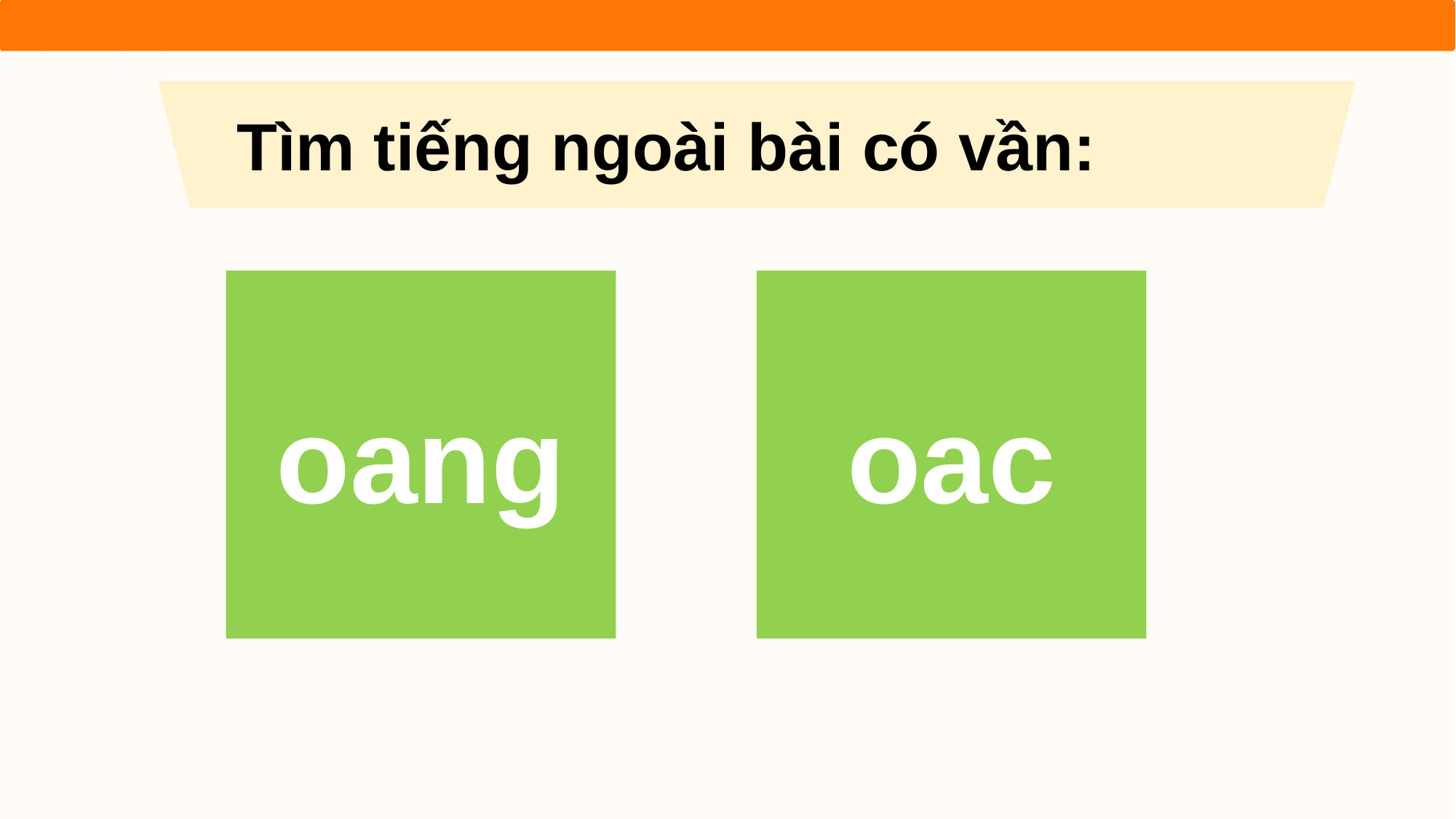

Tìm tiếng ngoài bài có vần:
oang
oac